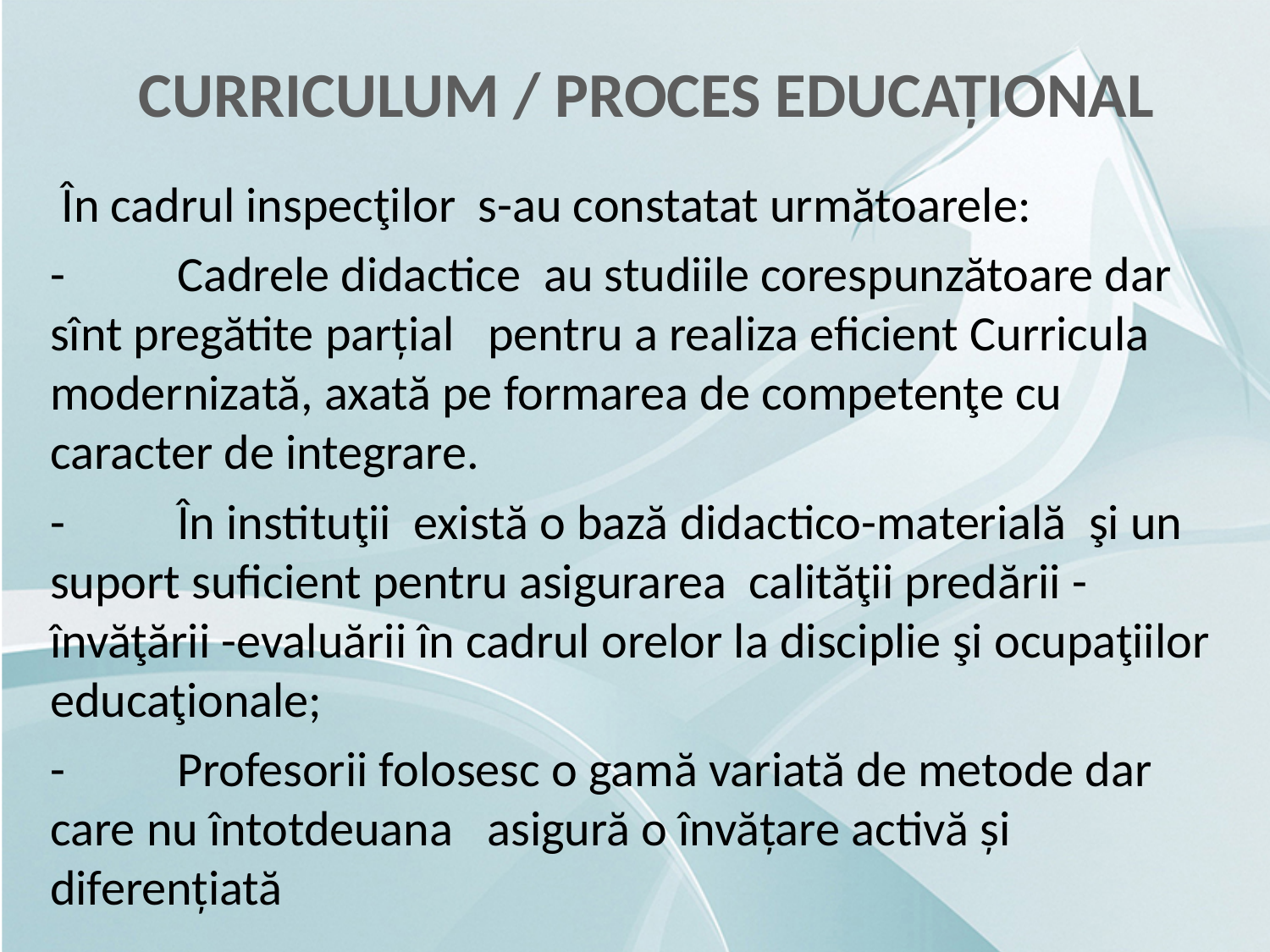

CURRICULUM / PROCES EDUCAȚIONAL
 În cadrul inspecţilor  s-au constatat următoarele:
-	Cadrele didactice  au studiile corespunzătoare dar sînt pregătite parțial   pentru a realiza eficient Curricula modernizată, axată pe formarea de competenţe cu caracter de integrare.
-	În instituţii  există o bază didactico-materială  şi un suport suficient pentru asigurarea  calităţii predării -învăţării -evaluării în cadrul orelor la disciplie şi ocupaţiilor educaţionale;
-	Profesorii folosesc o gamă variată de metode dar care nu întotdeuana   asigură o învățare activă și diferențiată